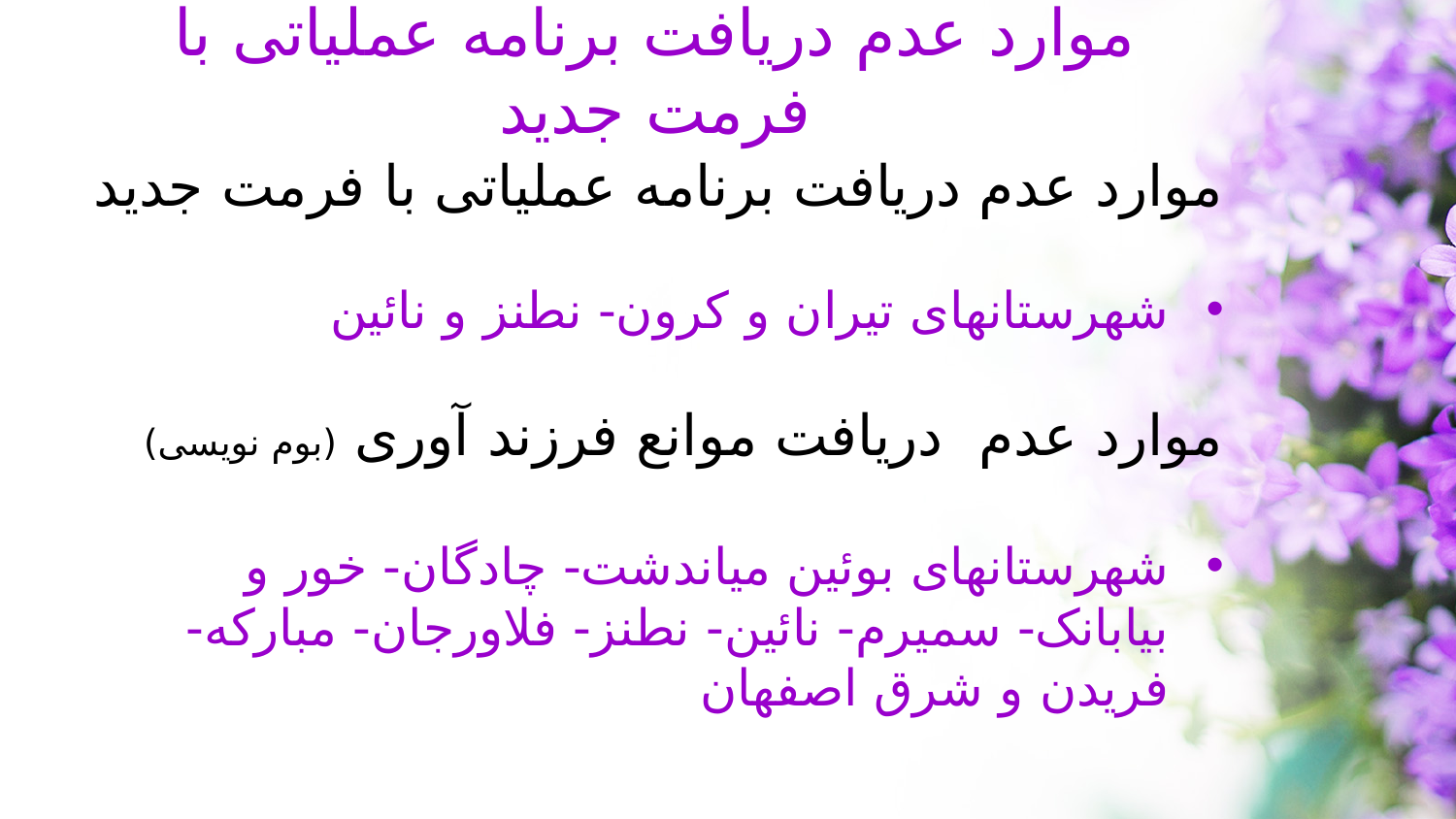

# موارد عدم دریافت برنامه عملیاتی با فرمت جدید
موارد عدم دریافت برنامه عملیاتی با فرمت جدید

شهرستانهای تیران و کرون- نطنز و نائین

موارد عدم  دریافت موانع فرزند آوری (بوم نویسی)

شهرستانهای بوئین میاندشت- چادگان- خور و بیابانک- سمیرم- نائین- نطنز- فلاورجان- مبارکه-  فریدن و شرق اصفهان